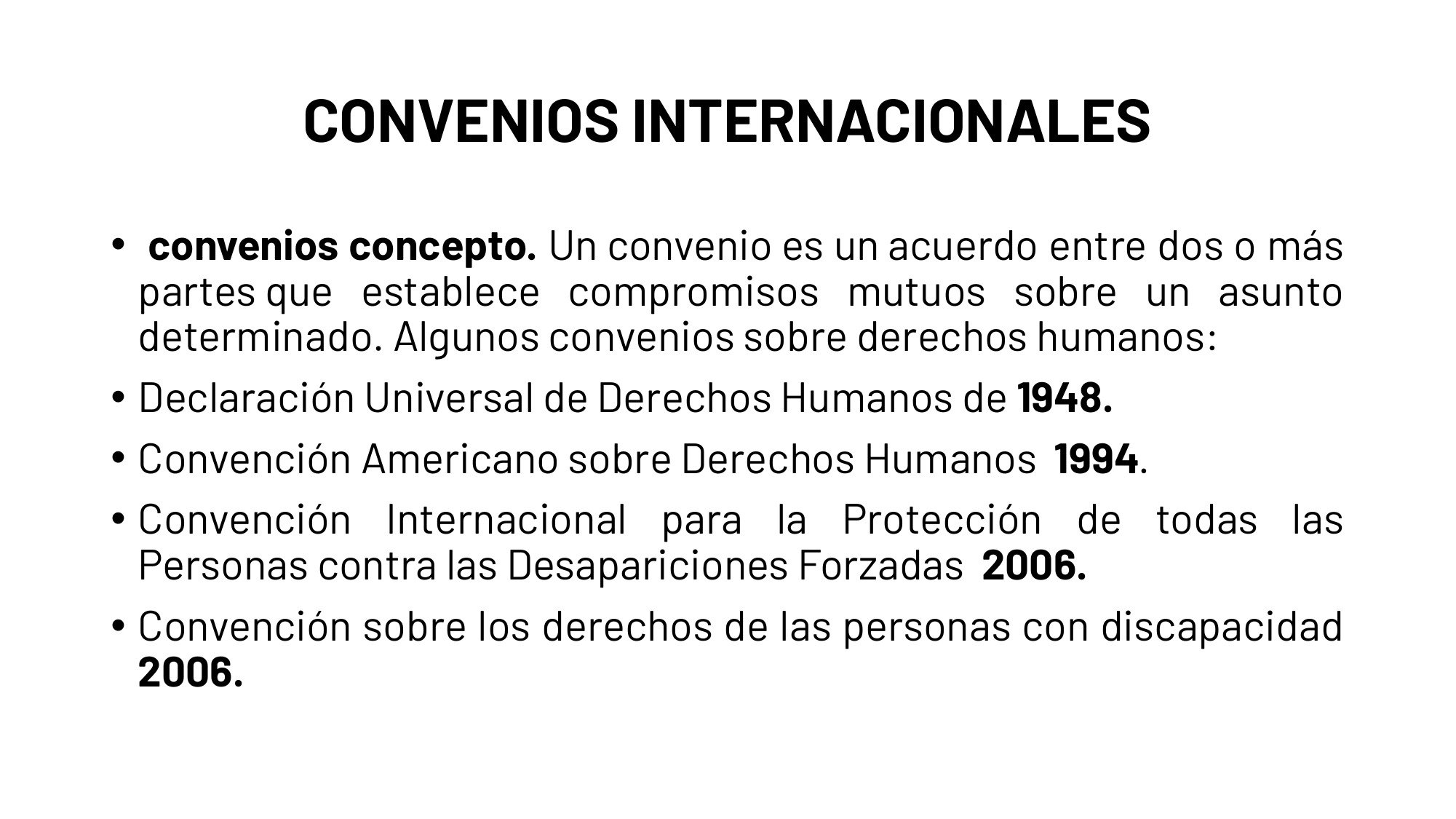

# CONVENIOS INTERNACIONALES
 convenios concepto. Un convenio es un acuerdo entre dos o más partes que establece compromisos mutuos sobre un asunto determinado. Algunos convenios sobre derechos humanos:
Declaración Universal de Derechos Humanos de 1948.
Convención Americano sobre Derechos Humanos  1994.
Convención Internacional para la Protección de todas las Personas contra las Desapariciones Forzadas  2006.
Convención sobre los derechos de las personas con discapacidad 2006.